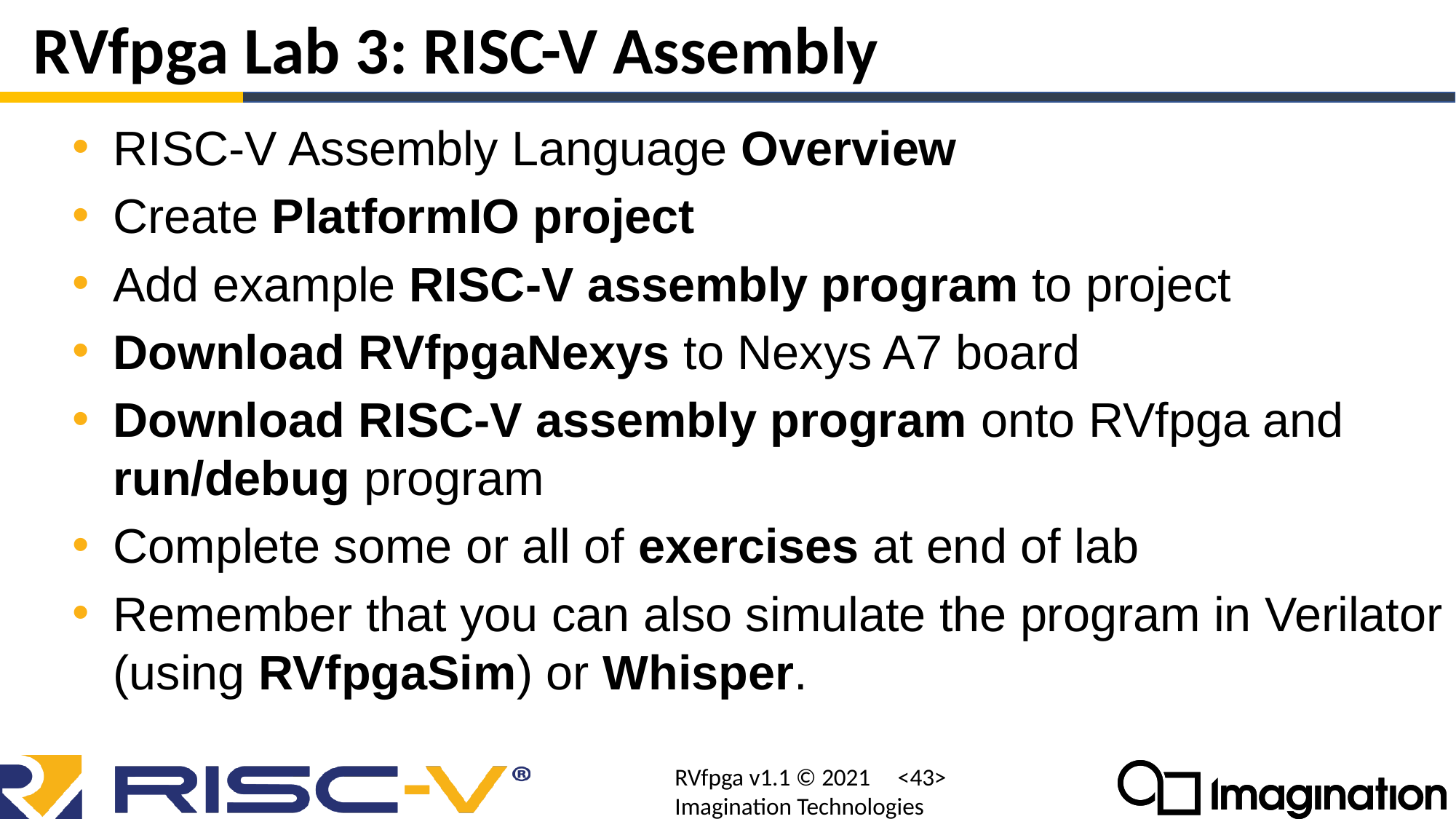

# RVfpga Lab 3: RISC-V Assembly
RISC-V Assembly Language Overview
Create PlatformIO project
Add example RISC-V assembly program to project
Download RVfpgaNexys to Nexys A7 board
Download RISC-V assembly program onto RVfpga and run/debug program
Complete some or all of exercises at end of lab
Remember that you can also simulate the program in Verilator (using RVfpgaSim) or Whisper.